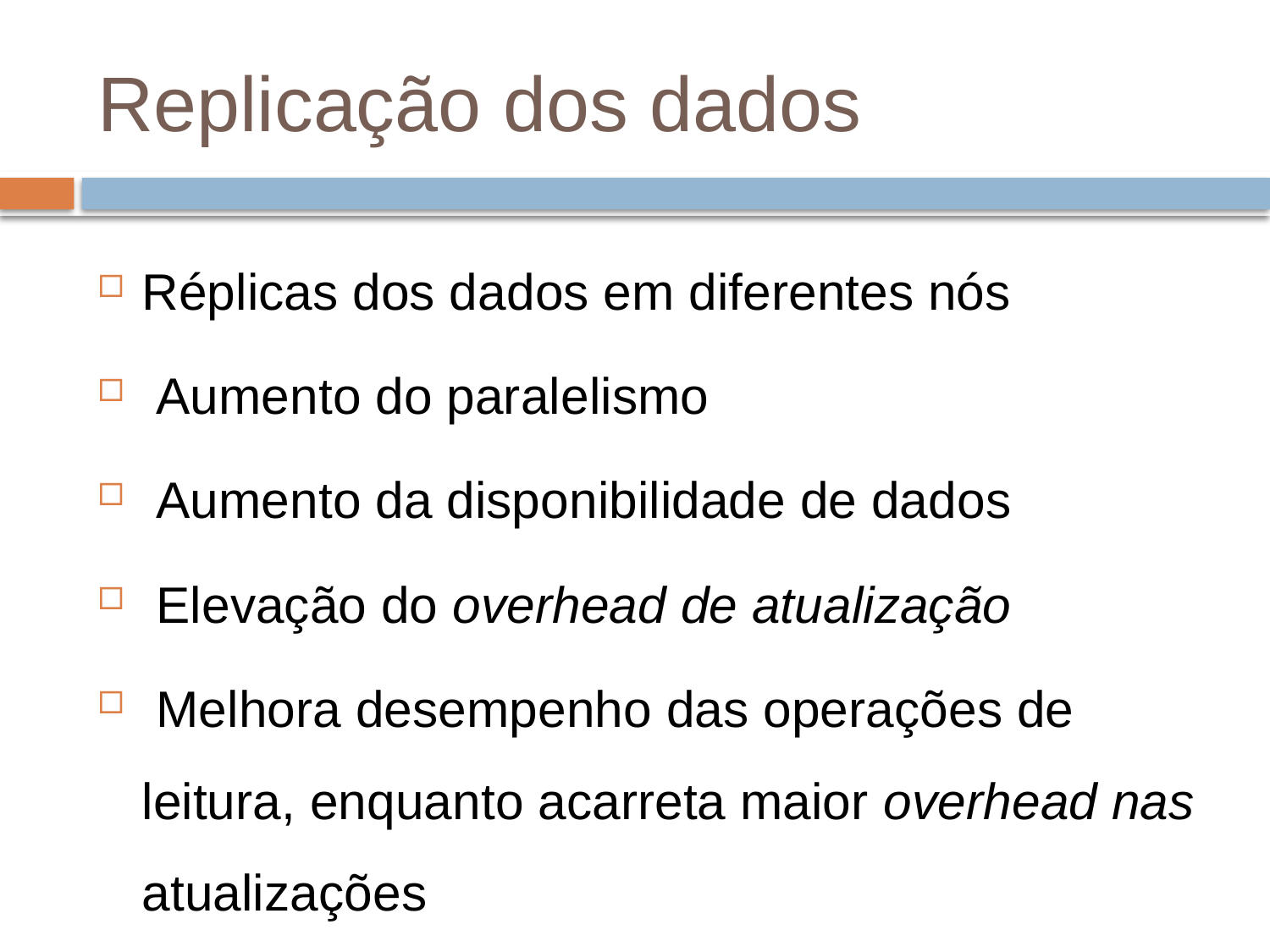

# Replicação dos dados
Réplicas dos dados em diferentes nós
 Aumento do paralelismo
 Aumento da disponibilidade de dados
 Elevação do overhead de atualização
 Melhora desempenho das operações de leitura, enquanto acarreta maior overhead nas atualizações